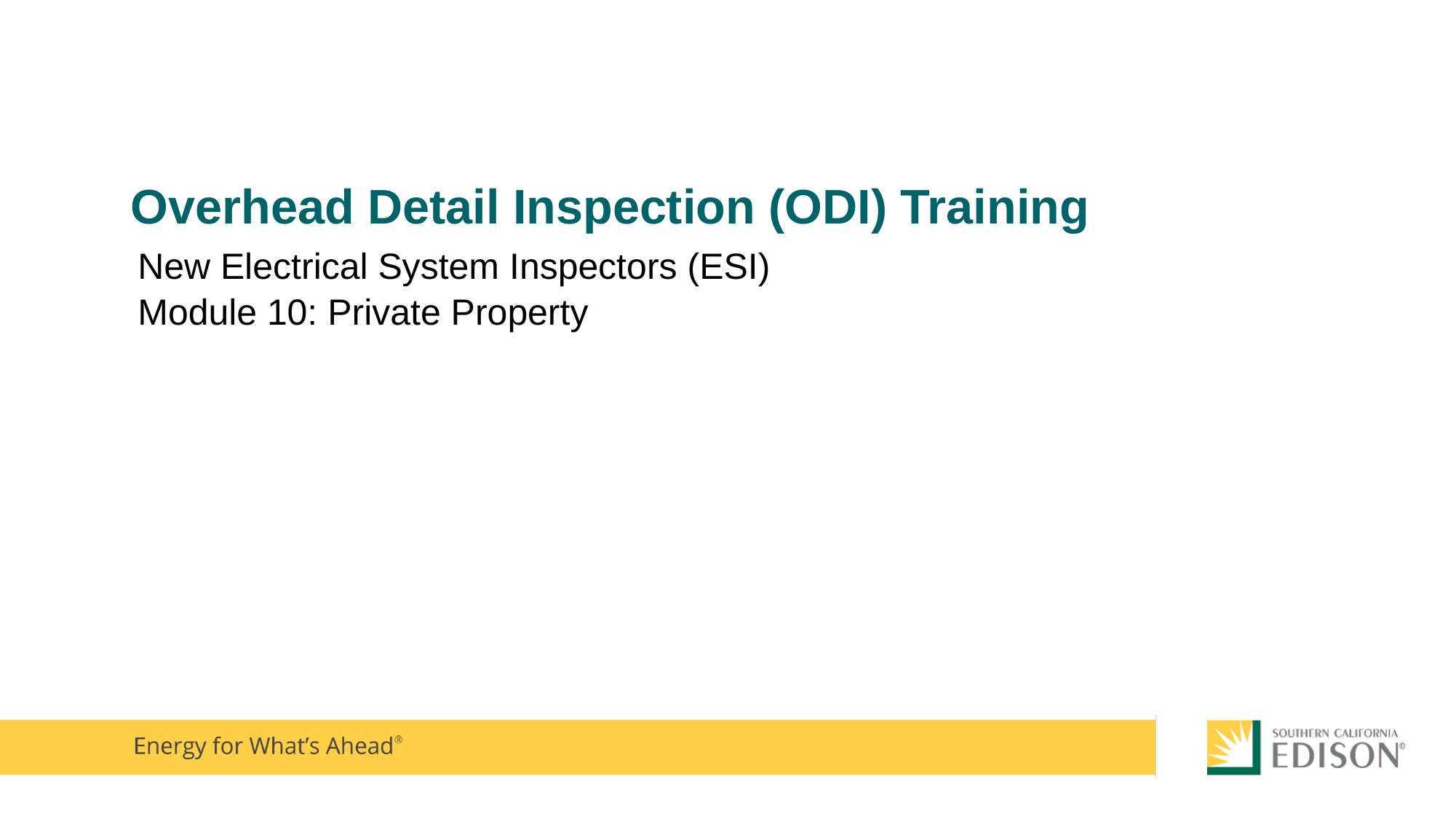

# Overhead Detail Inspection (ODI) Training
New Electrical System Inspectors (ESI)
Module 10: Private Property